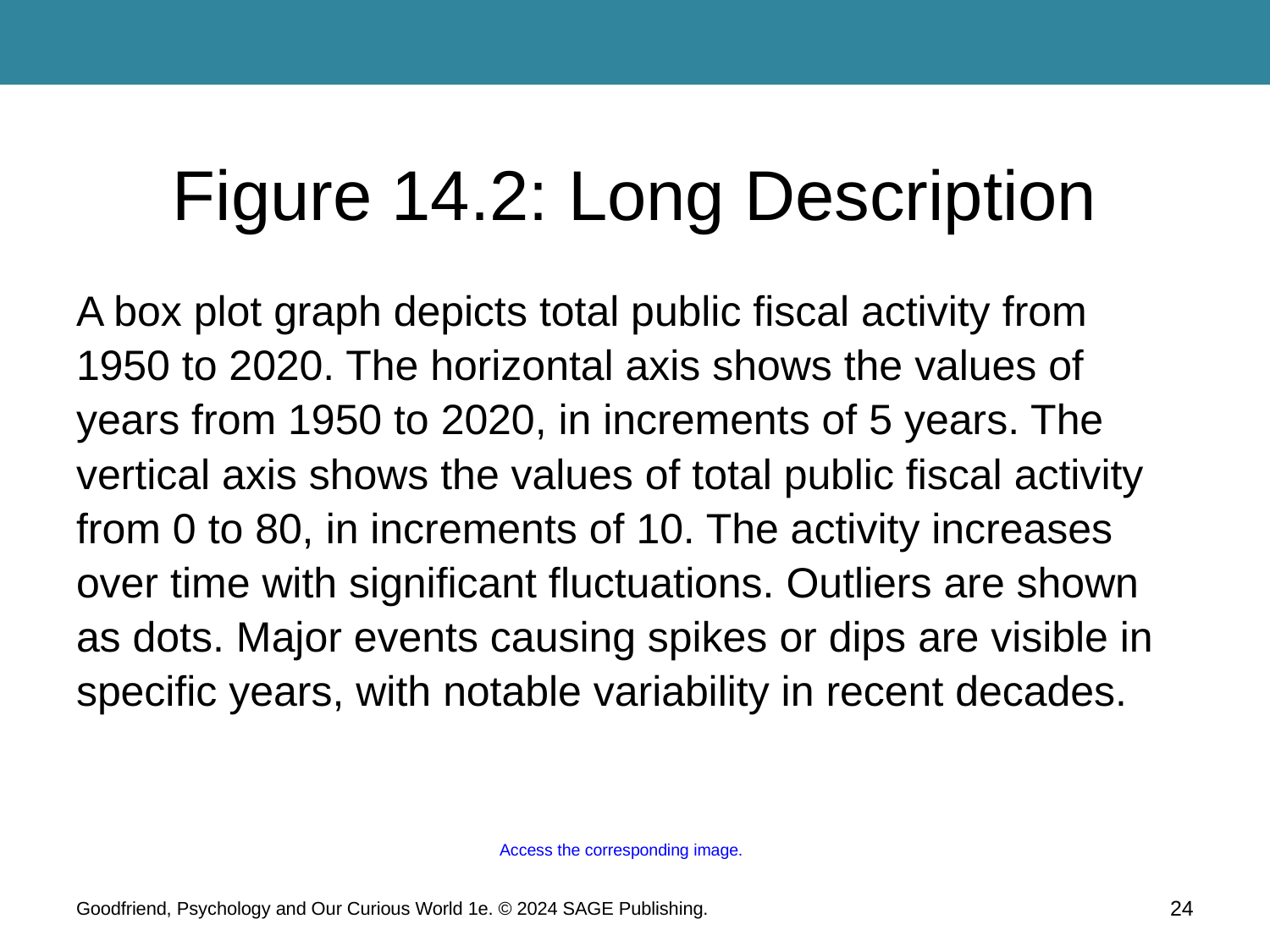

# Figure 14.2: Long Description
A box plot graph depicts total public fiscal activity from 1950 to 2020. The horizontal axis shows the values of years from 1950 to 2020, in increments of 5 years. The vertical axis shows the values of total public fiscal activity from 0 to 80, in increments of 10. The activity increases over time with significant fluctuations. Outliers are shown as dots. Major events causing spikes or dips are visible in specific years, with notable variability in recent decades.
Access the corresponding image.
24
Goodfriend, Psychology and Our Curious World 1e. © 2024 SAGE Publishing.